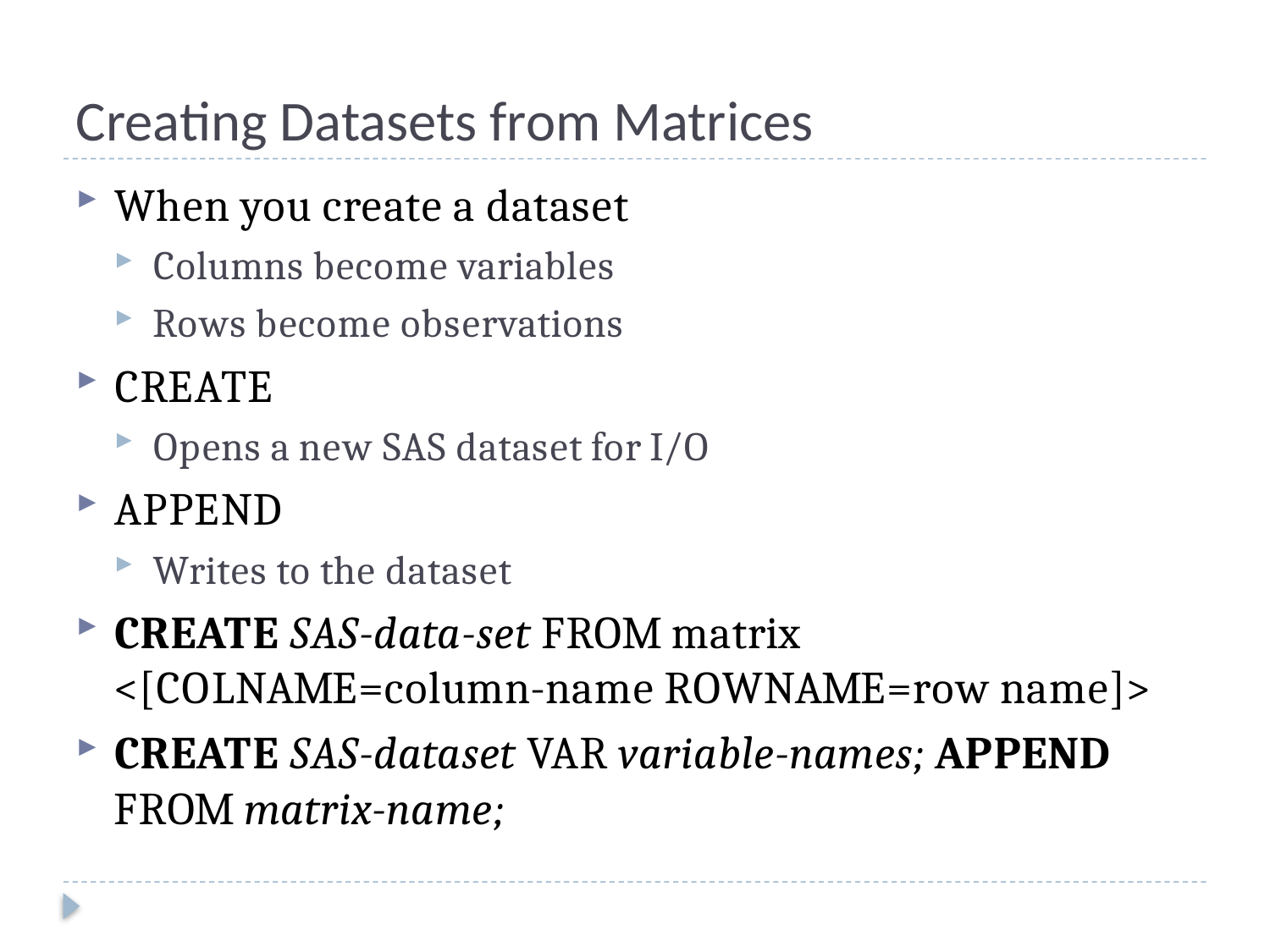

# Creating Datasets from Matrices
When you create a dataset
Columns become variables
Rows become observations
CREATE
Opens a new SAS dataset for I/O
APPEND
Writes to the dataset
CREATE SAS-data-set FROM matrix <[COLNAME=column-name ROWNAME=row name]>
CREATE SAS-dataset VAR variable-names; APPEND FROM matrix-name;